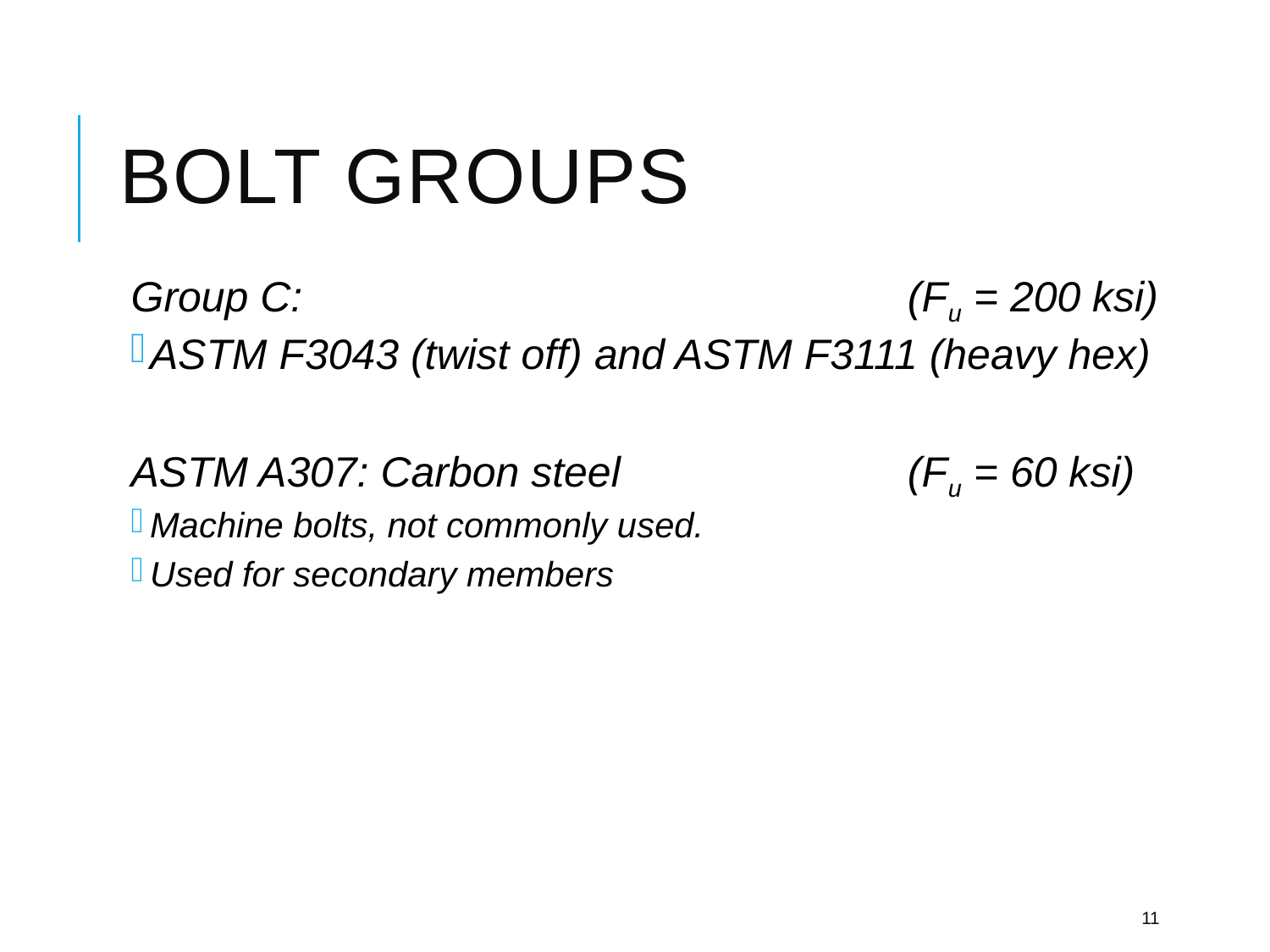

# Bolt groups
Group C: 				            (Fu = 200 ksi)
ASTM F3043 (twist off) and ASTM F3111 (heavy hex)

ASTM A307: Carbon steel	 	            (Fu = 60 ksi)
Machine bolts, not commonly used.
Used for secondary members

11